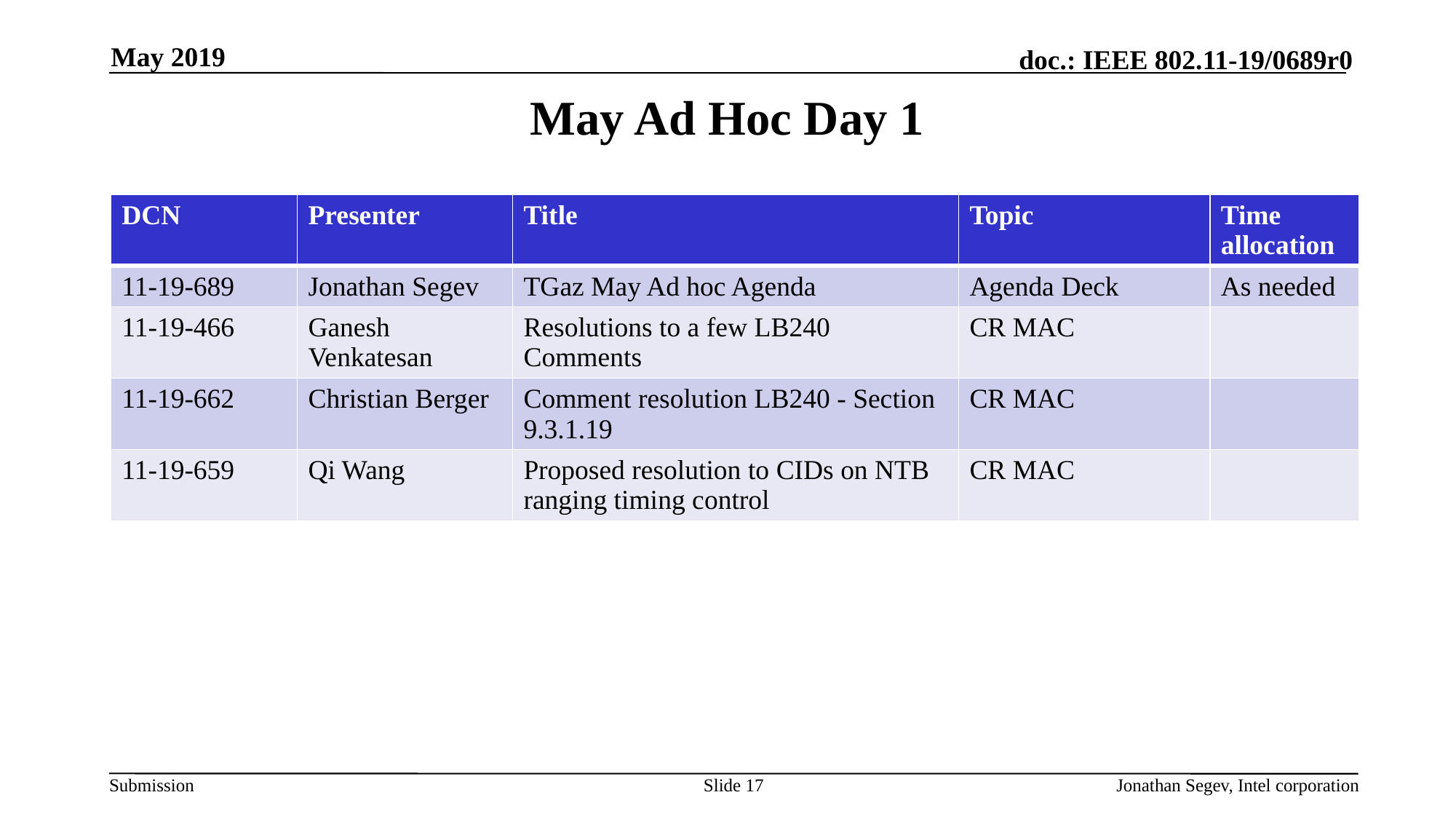

May 2019
# May Ad Hoc Day 1
| DCN | Presenter | Title | Topic | Time allocation |
| --- | --- | --- | --- | --- |
| 11-19-689 | Jonathan Segev | TGaz May Ad hoc Agenda | Agenda Deck | As needed |
| 11-19-466 | Ganesh Venkatesan | Resolutions to a few LB240 Comments | CR MAC |  |
| 11-19-662 | Christian Berger | Comment resolution LB240 - Section 9.3.1.19 | CR MAC |  |
| 11-19-659 | Qi Wang | Proposed resolution to CIDs on NTB ranging timing control | CR MAC |  |
Slide 17
Jonathan Segev, Intel corporation